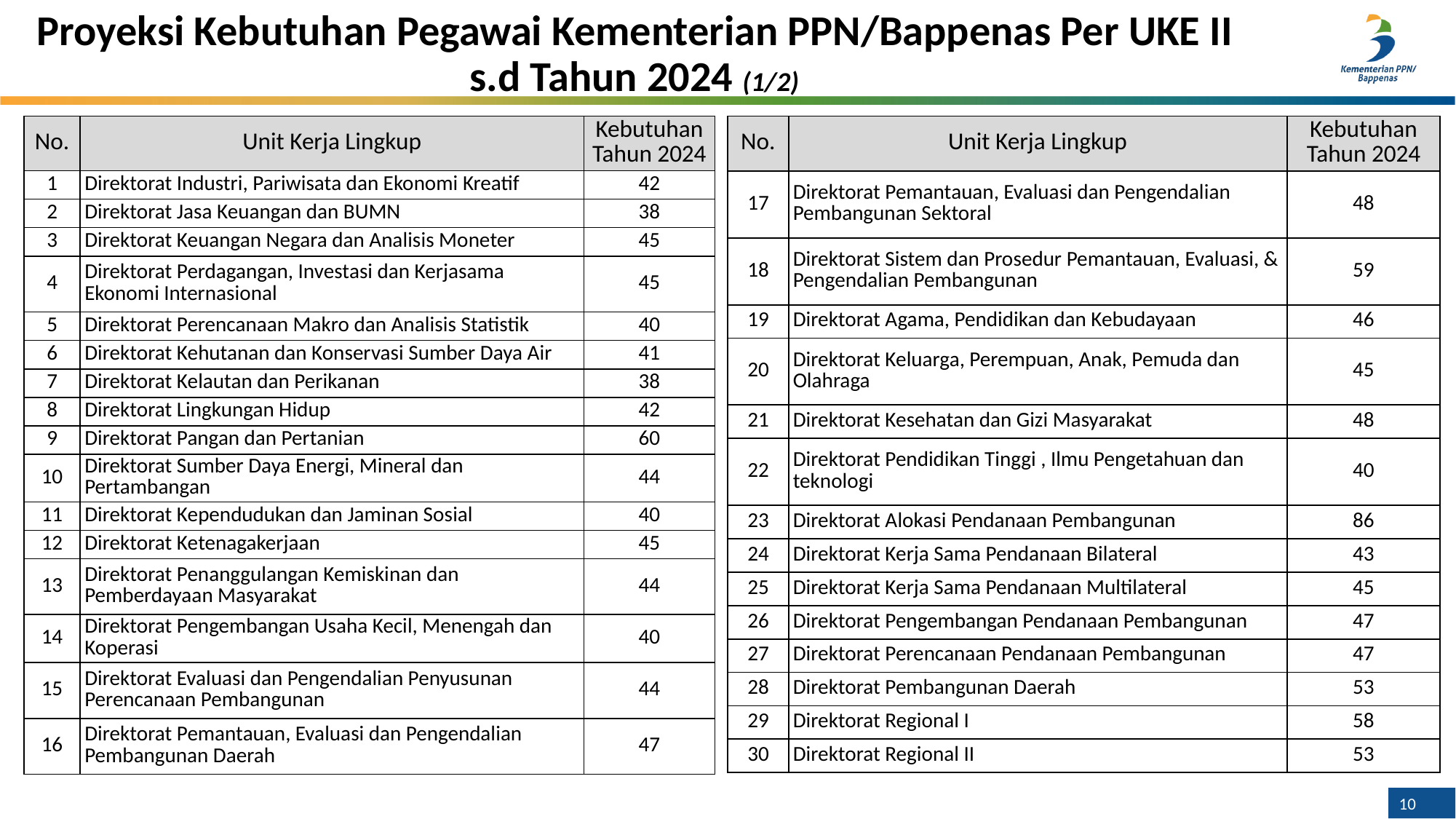

# Proyeksi Kebutuhan Pegawai Kementerian PPN/Bappenas Per UKE II s.d Tahun 2024 (1/2)
| No. | Unit Kerja Lingkup | Kebutuhan Tahun 2024 |
| --- | --- | --- |
| 17 | Direktorat Pemantauan, Evaluasi dan Pengendalian Pembangunan Sektoral | 48 |
| 18 | Direktorat Sistem dan Prosedur Pemantauan, Evaluasi, & Pengendalian Pembangunan | 59 |
| 19 | Direktorat Agama, Pendidikan dan Kebudayaan | 46 |
| 20 | Direktorat Keluarga, Perempuan, Anak, Pemuda dan Olahraga | 45 |
| 21 | Direktorat Kesehatan dan Gizi Masyarakat | 48 |
| 22 | Direktorat Pendidikan Tinggi , Ilmu Pengetahuan dan teknologi | 40 |
| 23 | Direktorat Alokasi Pendanaan Pembangunan | 86 |
| 24 | Direktorat Kerja Sama Pendanaan Bilateral | 43 |
| 25 | Direktorat Kerja Sama Pendanaan Multilateral | 45 |
| 26 | Direktorat Pengembangan Pendanaan Pembangunan | 47 |
| 27 | Direktorat Perencanaan Pendanaan Pembangunan | 47 |
| 28 | Direktorat Pembangunan Daerah | 53 |
| 29 | Direktorat Regional I | 58 |
| 30 | Direktorat Regional II | 53 |
| No. | Unit Kerja Lingkup | Kebutuhan Tahun 2024 |
| --- | --- | --- |
| 1 | Direktorat Industri, Pariwisata dan Ekonomi Kreatif | 42 |
| 2 | Direktorat Jasa Keuangan dan BUMN | 38 |
| 3 | Direktorat Keuangan Negara dan Analisis Moneter | 45 |
| 4 | Direktorat Perdagangan, Investasi dan Kerjasama Ekonomi Internasional | 45 |
| 5 | Direktorat Perencanaan Makro dan Analisis Statistik | 40 |
| 6 | Direktorat Kehutanan dan Konservasi Sumber Daya Air | 41 |
| 7 | Direktorat Kelautan dan Perikanan | 38 |
| 8 | Direktorat Lingkungan Hidup | 42 |
| 9 | Direktorat Pangan dan Pertanian | 60 |
| 10 | Direktorat Sumber Daya Energi, Mineral dan Pertambangan | 44 |
| 11 | Direktorat Kependudukan dan Jaminan Sosial | 40 |
| 12 | Direktorat Ketenagakerjaan | 45 |
| 13 | Direktorat Penanggulangan Kemiskinan dan Pemberdayaan Masyarakat | 44 |
| 14 | Direktorat Pengembangan Usaha Kecil, Menengah dan Koperasi | 40 |
| 15 | Direktorat Evaluasi dan Pengendalian Penyusunan Perencanaan Pembangunan | 44 |
| 16 | Direktorat Pemantauan, Evaluasi dan Pengendalian Pembangunan Daerah | 47 |